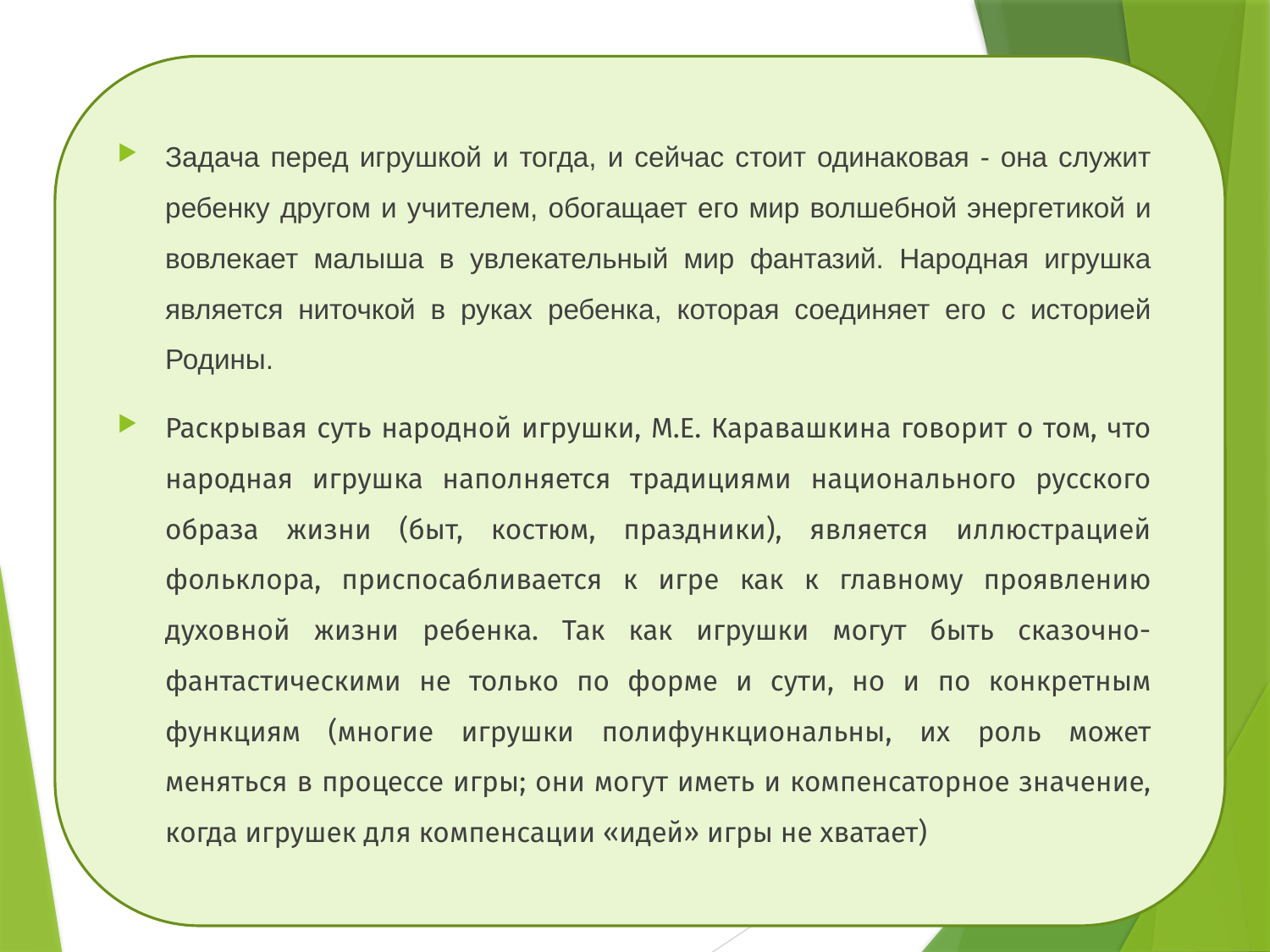

Задача перед игрушкой и тогда, и сейчас стоит одинаковая - она служит ребенку другом и учителем, обогащает его мир волшебной энергетикой и вовлекает малыша в увлекательный мир фантазий. Народная игрушка является ниточкой в руках ребенка, которая соединяет его с историей Родины.
Раскрывая суть народной игрушки, М.Е. Каравашкина говорит о том, что народная игрушка наполняется традициями национального русского образа жизни (быт, костюм, праздники), является иллюстрацией фольклора, приспосабливается к игре как к главному проявлению духовной жизни ребенка. Так как игрушки могут быть сказочно-фантастическими не только по форме и сути, но и по конкретным функциям (многие игрушки полифункциональны, их роль может меняться в процессе игры; они могут иметь и компенсаторное значение, когда игрушек для компенсации «идей» игры не хватает)